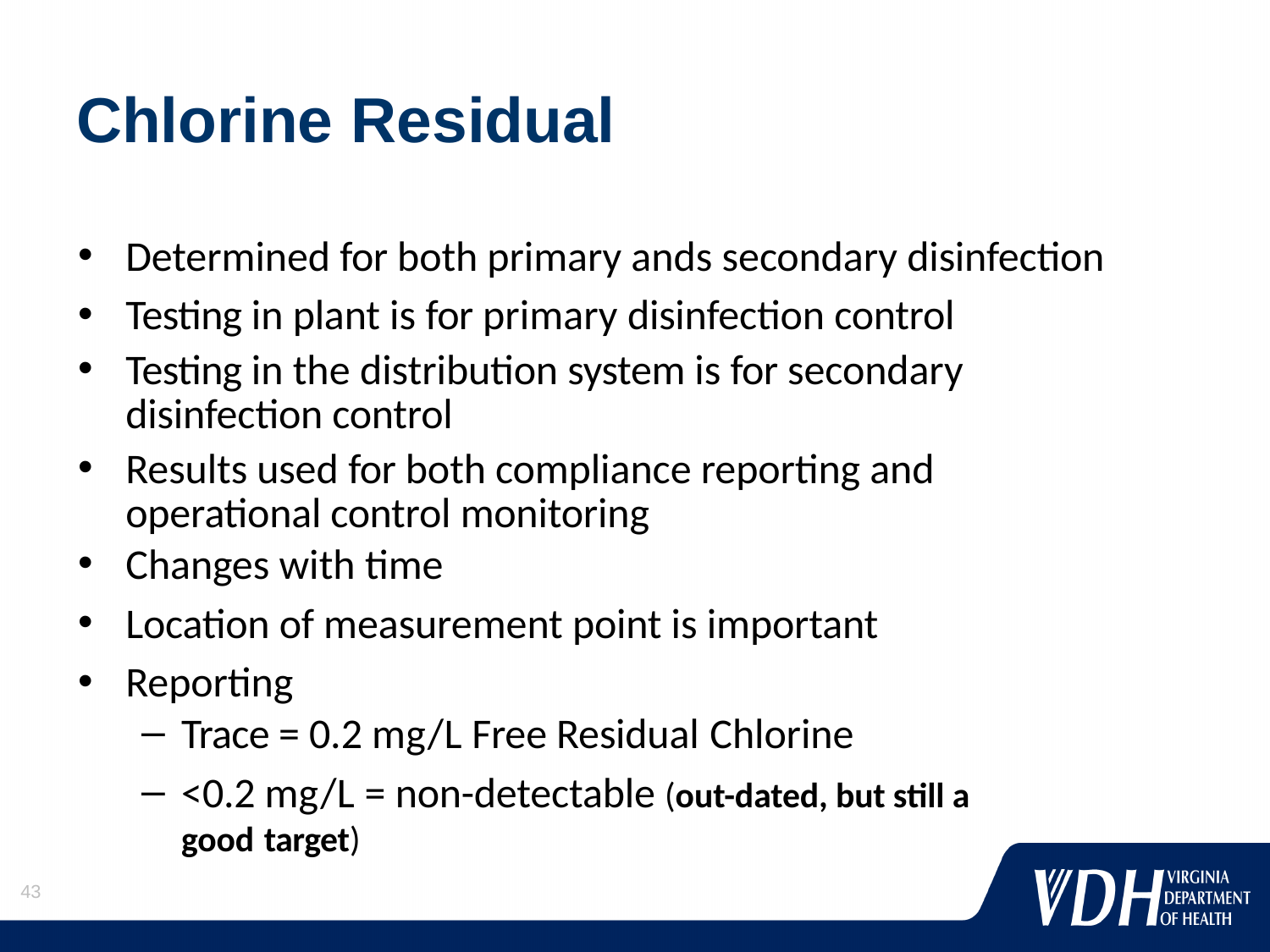

# Chlorine Residual
Determined for both primary ands secondary disinfection
Testing in plant is for primary disinfection control
Testing in the distribution system is for secondary  disinfection control
Results used for both compliance reporting and  operational control monitoring
Changes with time
Location of measurement point is important
Reporting
Trace = 0.2 mg/L Free Residual Chlorine
<0.2 mg/L = non-detectable (out-dated, but still a good target)
43